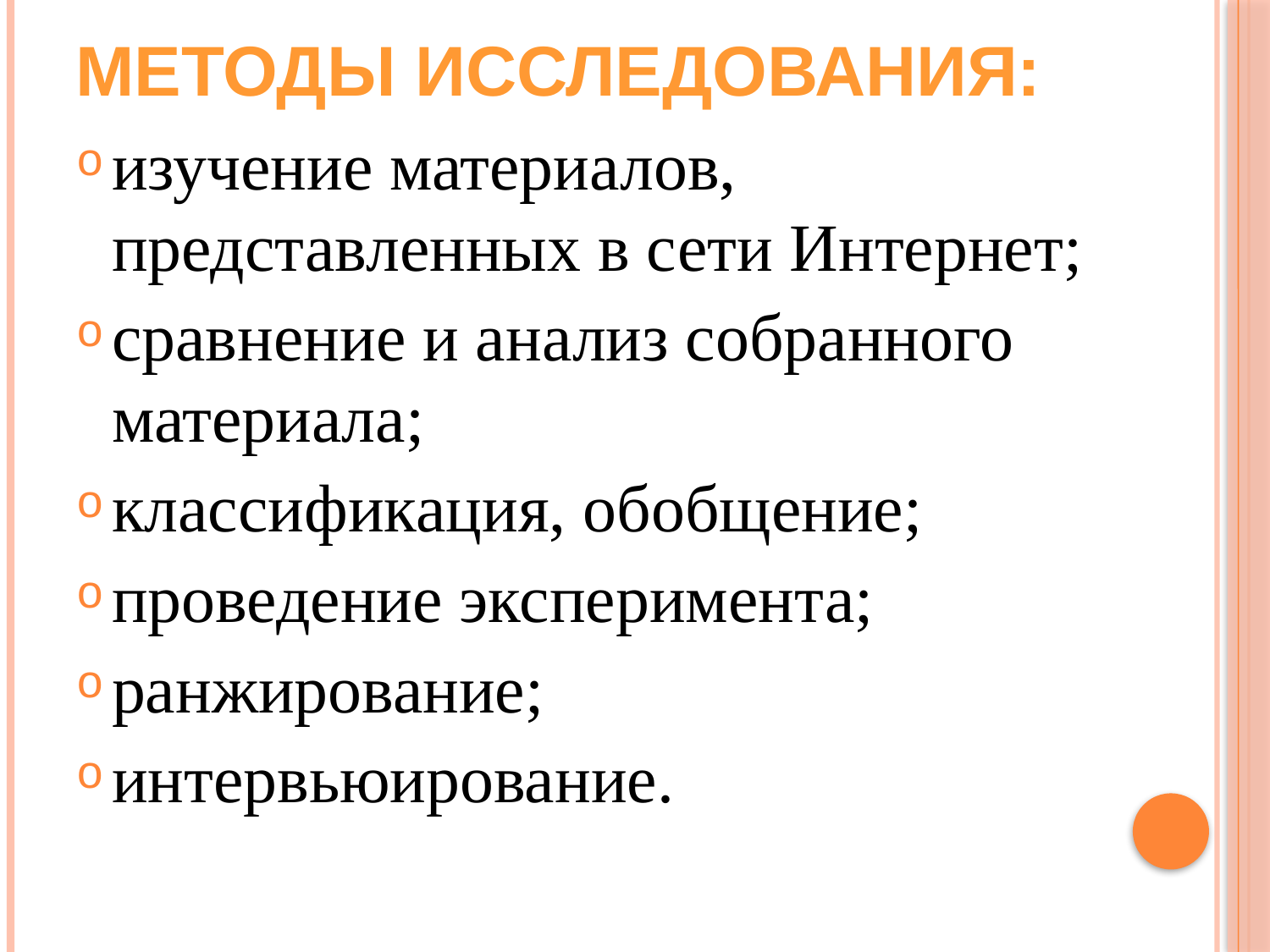

# Методы исследования:
изучение материалов, представленных в сети Интернет;
сравнение и анализ собранного материала;
классификация, обобщение;
проведение эксперимента;
ранжирование;
интервьюирование.